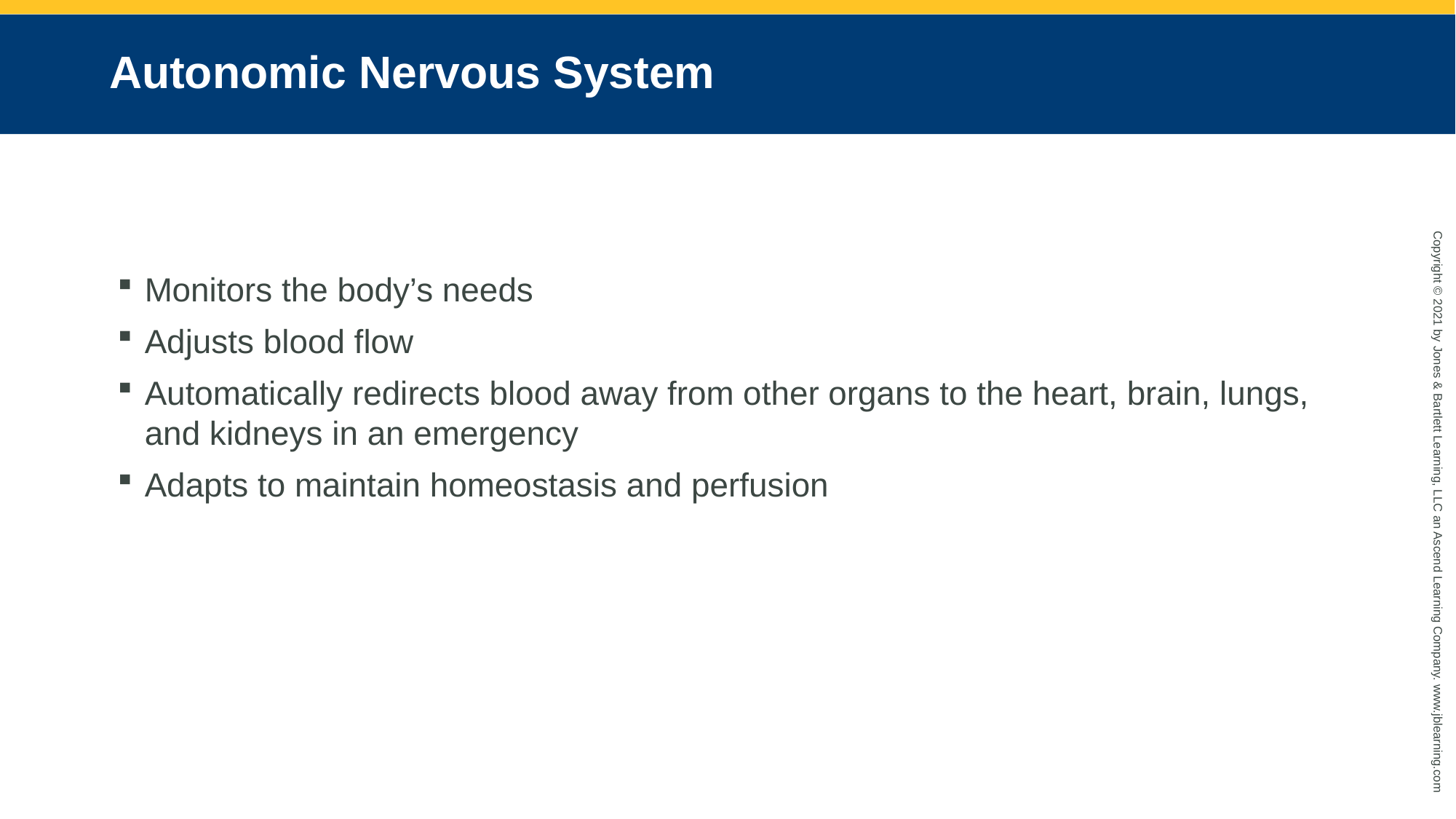

# Autonomic Nervous System
Monitors the body’s needs
Adjusts blood flow
Automatically redirects blood away from other organs to the heart, brain, lungs, and kidneys in an emergency
Adapts to maintain homeostasis and perfusion